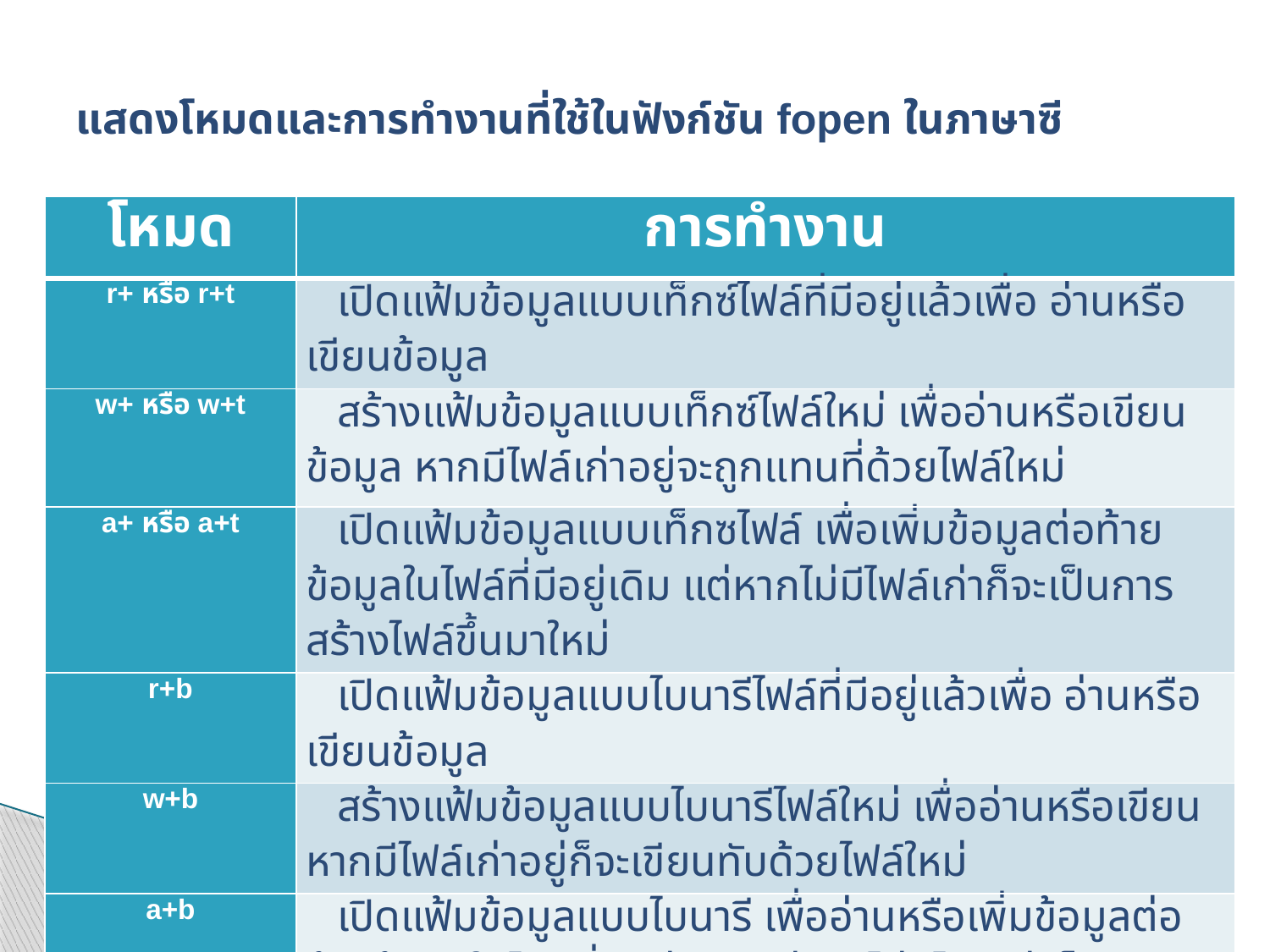

# แสดงโหมดและการทำงานที่ใช้ในฟังก์ชัน fopen ในภาษาซี
| โหมด | การทำงาน |
| --- | --- |
| r+ หรือ r+t | เปิดแฟ้มข้อมูลแบบเท็กซ์ไฟล์ที่มีอยู่แล้วเพื่อ อ่านหรือเขียนข้อมูล |
| w+ หรือ w+t | สร้างแฟ้มข้อมูลแบบเท็กซ์ไฟล์ใหม่ เพื่ออ่านหรือเขียนข้อมูล หากมีไฟล์เก่าอยู่จะถูกแทนที่ด้วยไฟล์ใหม่ |
| a+ หรือ a+t | เปิดแฟ้มข้อมูลแบบเท็กซไฟล์ เพื่อเพิ่มข้อมูลต่อท้ายข้อมูลในไฟล์ที่มีอยู่เดิม แต่หากไม่มีไฟล์เก่าก็จะเป็นการสร้างไฟล์ขึ้นมาใหม่ |
| r+b | เปิดแฟ้มข้อมูลแบบไบนารีไฟล์ที่มีอยู่แล้วเพื่อ อ่านหรือเขียนข้อมูล |
| w+b | สร้างแฟ้มข้อมูลแบบไบนารีไฟล์ใหม่ เพื่ออ่านหรือเขียน หากมีไฟล์เก่าอยู่ก็จะเขียนทับด้วยไฟล์ใหม่ |
| a+b | เปิดแฟ้มข้อมูลแบบไบนารี เพื่ออ่านหรือเพิ่มข้อมูลต่อท้ายข้อมูลในไฟล์ที่มีอยู่เดิม แต่หากไม่มีไฟล์เก่าก็จะเป็นการสร้างไฟล์ขึ้นมาใหม่ |